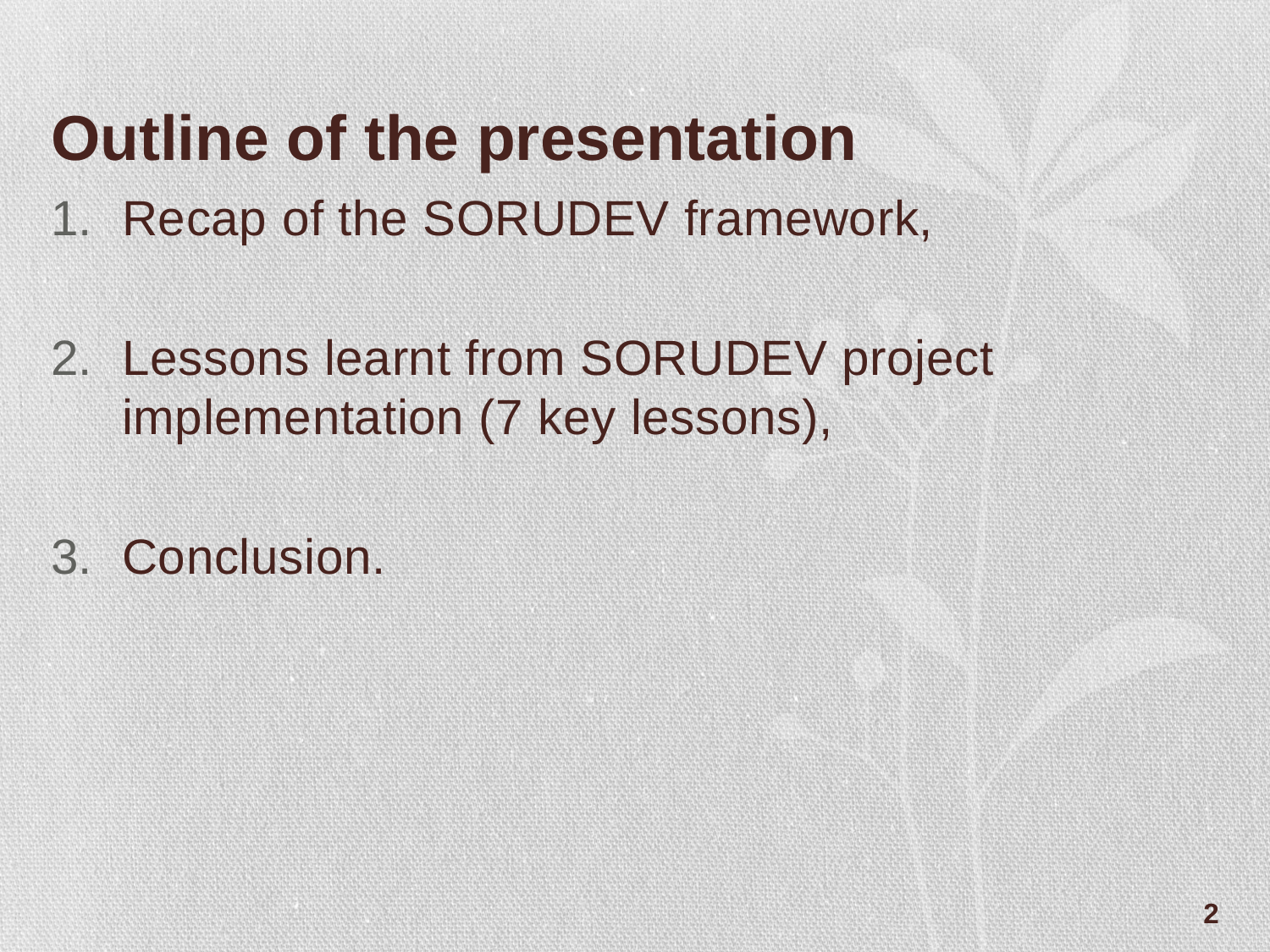

# Outline of the presentation
Recap of the SORUDEV framework,

Lessons learnt from SORUDEV project implementation (7 key lessons),

Conclusion.

2